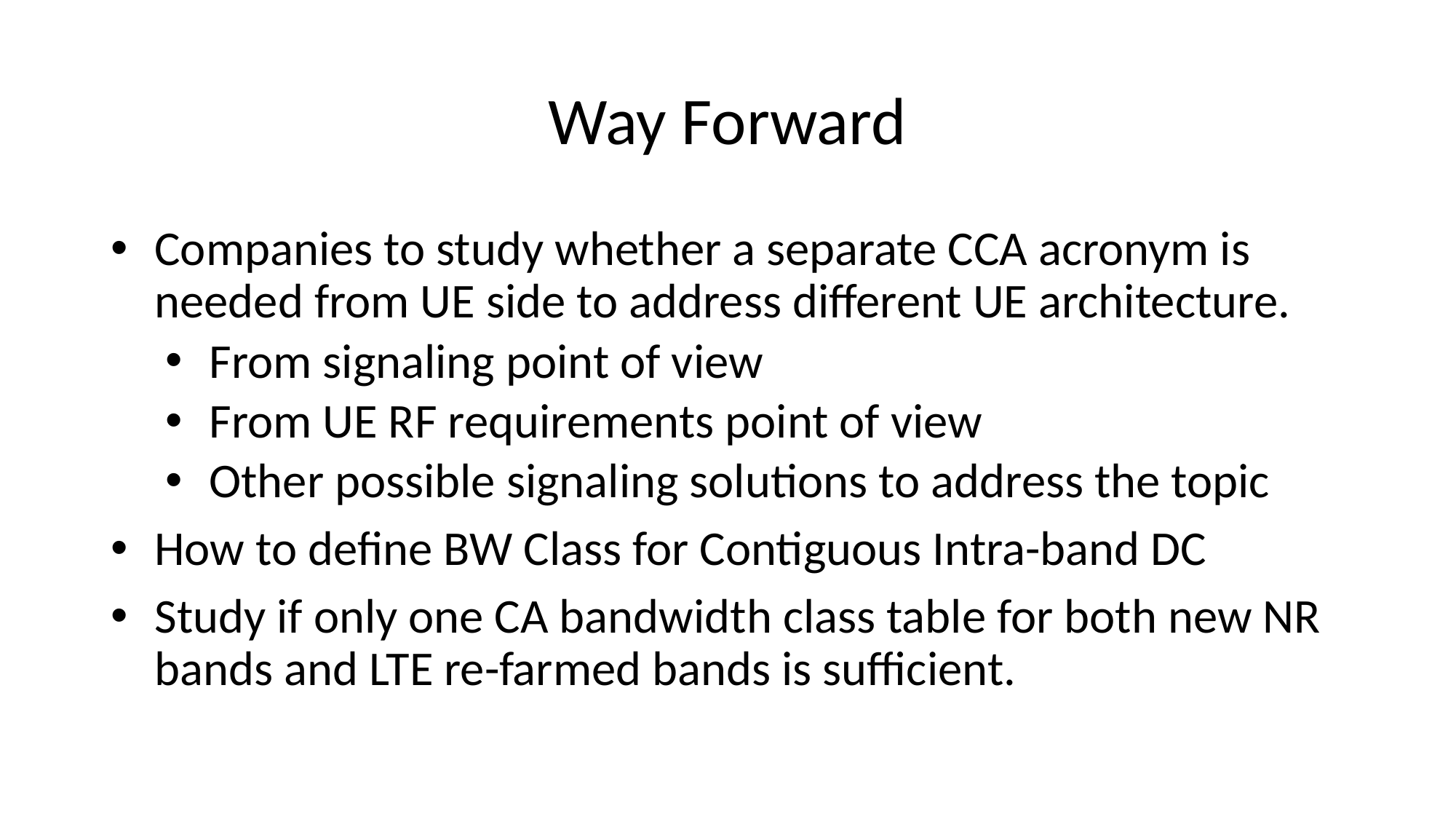

# Way Forward
Companies to study whether a separate CCA acronym is needed from UE side to address different UE architecture.
From signaling point of view
From UE RF requirements point of view
Other possible signaling solutions to address the topic
How to define BW Class for Contiguous Intra-band DC
Study if only one CA bandwidth class table for both new NR bands and LTE re-farmed bands is sufficient.